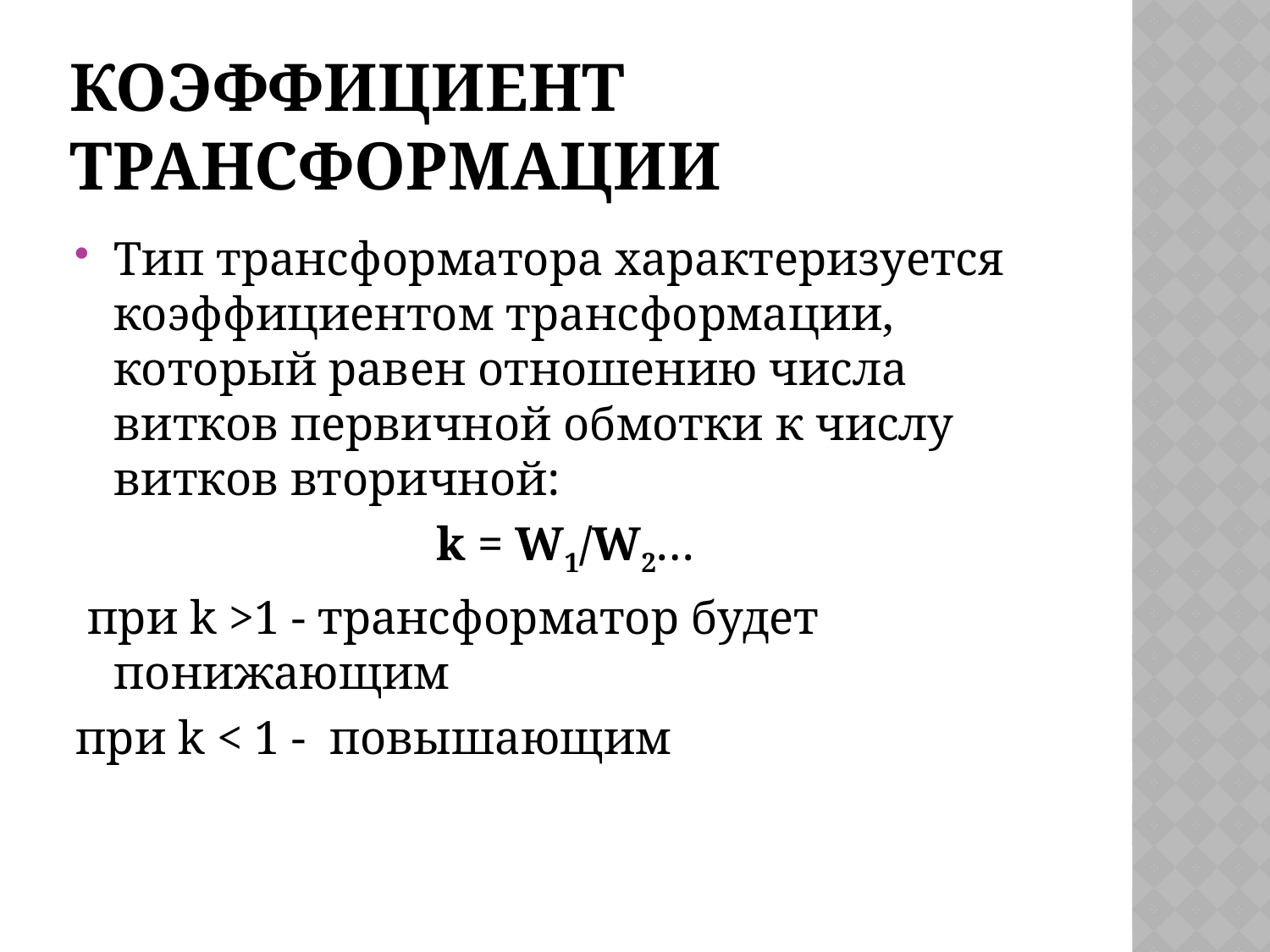

# Коэффициент трансформации
Тип трансформатора характеризуется коэффициентом трансформации, который равен отношению числа витков первичной обмотки к числу витков вторичной:
k = W1/W2…
 при k >1 - трансформатор будет понижающим
при k < 1 -  повышающим